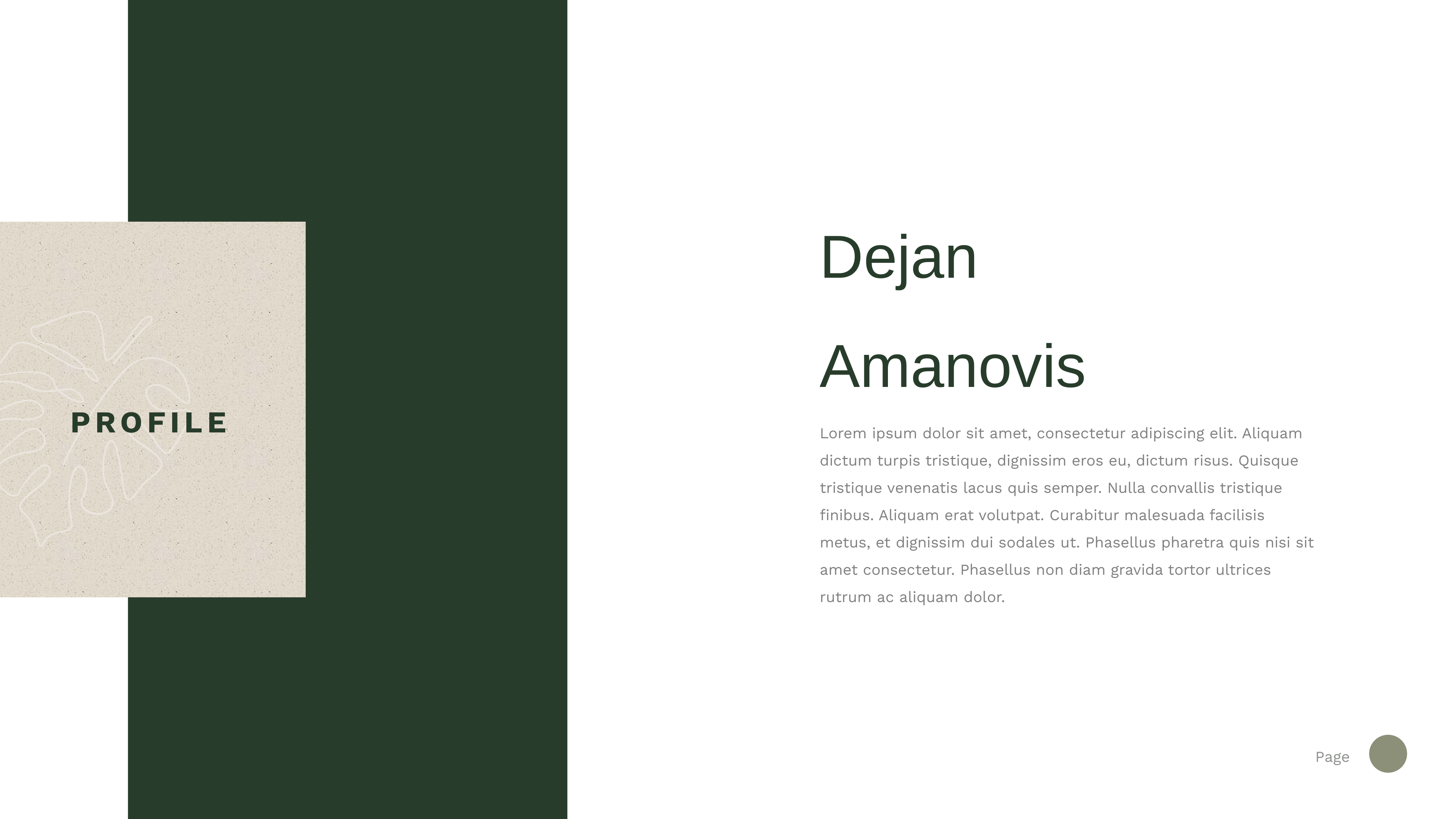

Dejan
Amanovis

PROFILE
Lorem ipsum dolor sit amet, consectetur adipiscing elit. Aliquam dictum turpis tristique, dignissim eros eu, dictum risus. Quisque tristique venenatis lacus quis semper. Nulla convallis tristique finibus. Aliquam erat volutpat. Curabitur malesuada facilisis metus, et dignissim dui sodales ut. Phasellus pharetra quis nisi sit amet consectetur. Phasellus non diam gravida tortor ultrices rutrum ac aliquam dolor.

Page
11